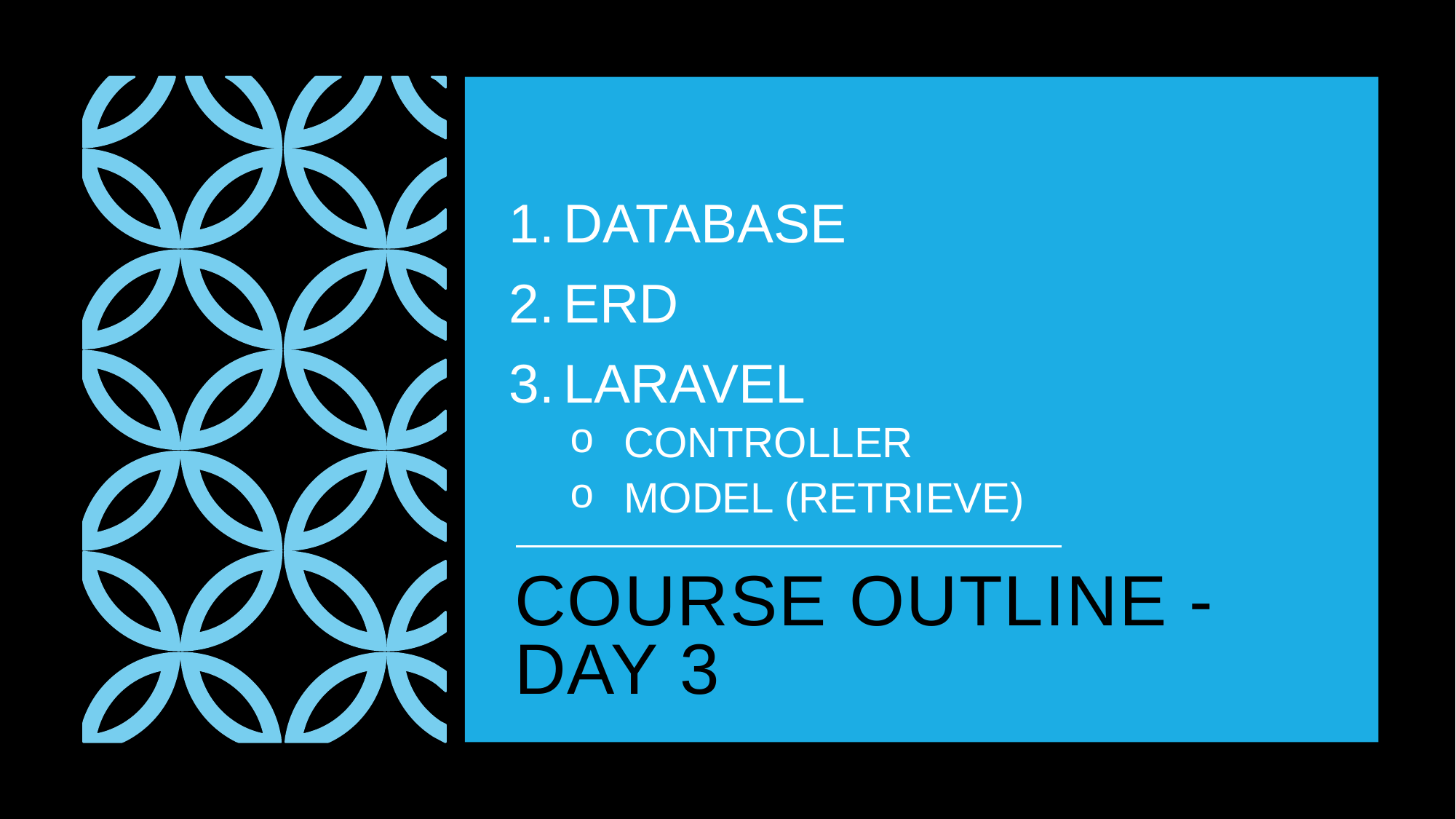

DATABASE
ERD
LARAVEL
CONTROLLER
MODEL (RETRIEVE)

# COURSE OUTLINE - DAY 3